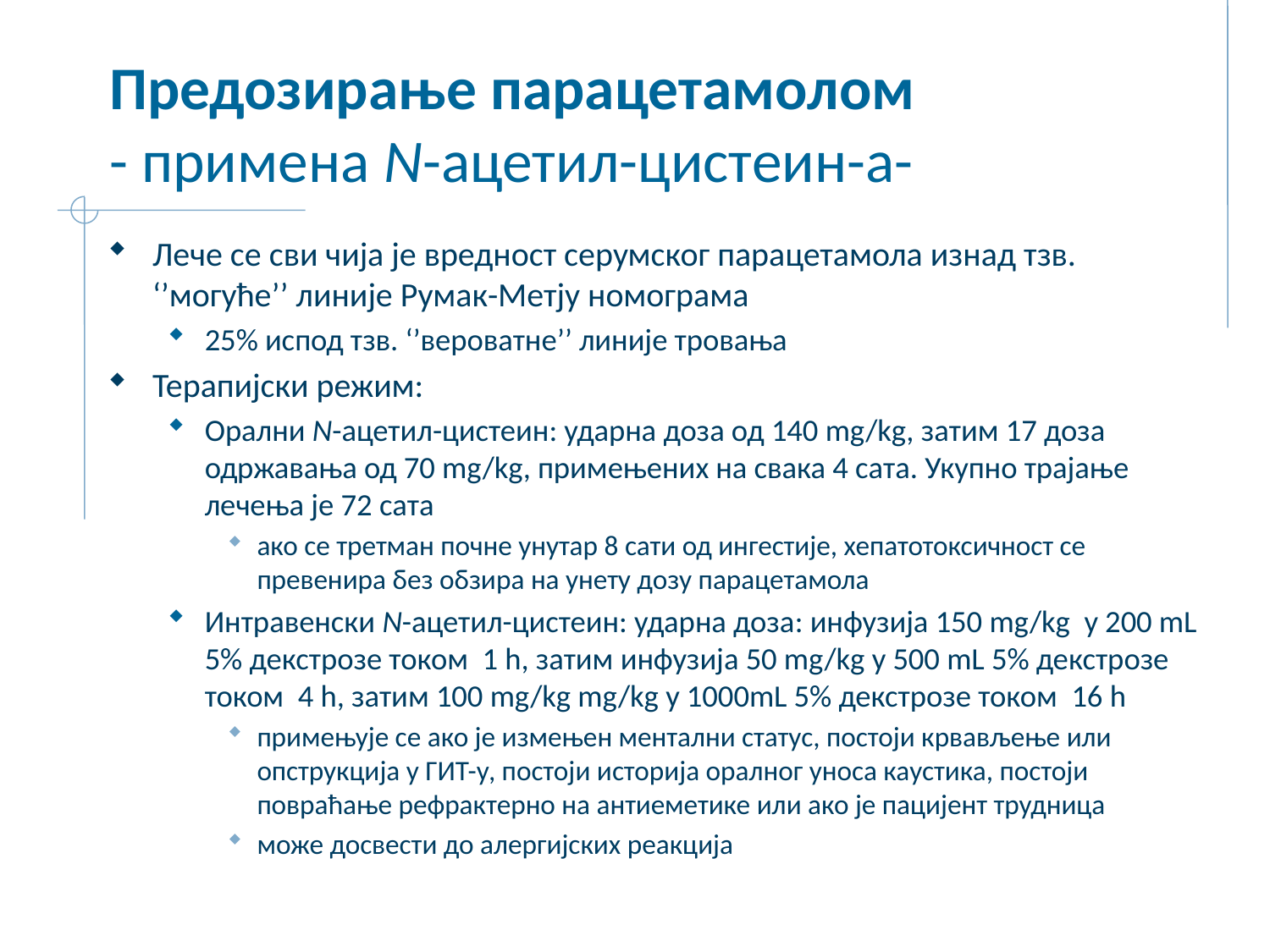

# Предозирање парацетамолом - примена N-ацетил-цистеин-а-
Лече се сви чија је вредност серумског парацетамола изнад тзв. ‘’могуће’’ линије Румак-Метју номограма
25% испод тзв. ‘’вероватне’’ линије тровања
Терапијски режим:
Орални N-ацетил-цистеин: ударна доза од 140 mg/kg, затим 17 доза одржавања од 70 mg/kg, примењених на свака 4 сата. Укупно трајање лечења је 72 сата
ако се третман почне унутар 8 сати од ингестије, хепатотоксичност се превенира без обзира на унету дозу парацетамола
Интравенски N-ацетил-цистеин: ударна доза: инфузија 150 mg/kg  у 200 mL 5% декстрозе током  1 h, затим инфузија 50 mg/kg у 500 mL 5% декстрозе током  4 h, затим 100 mg/kg mg/kg у 1000mL 5% декстрозе током  16 h
примењује се ако је измењен ментални статус, постоји крвављење или опструкција у ГИТ-у, постоји историја оралног уноса каустика, постоји повраћање рефрактерно на антиеметике или ако је пацијент трудница
може досвести до алергијских реакција